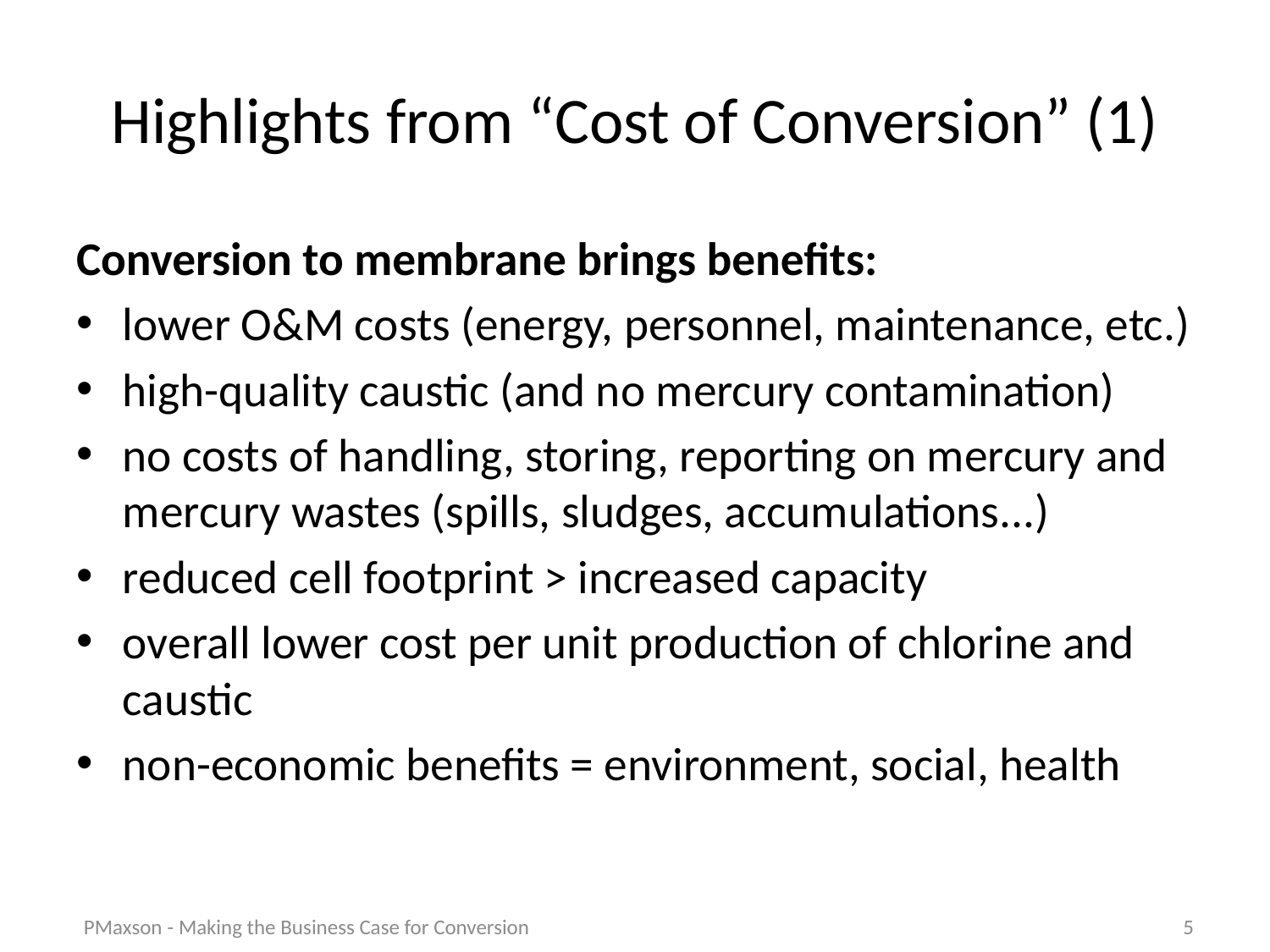

# Highlights from “Cost of Conversion” (1)
Conversion to membrane brings benefits:
lower O&M costs (energy, personnel, maintenance, etc.)
high-quality caustic (and no mercury contamination)
no costs of handling, storing, reporting on mercury and mercury wastes (spills, sludges, accumulations...)
reduced cell footprint > increased capacity
overall lower cost per unit production of chlorine and caustic
non-economic benefits = environment, social, health

PMaxson - Making the Business Case for Conversion
5